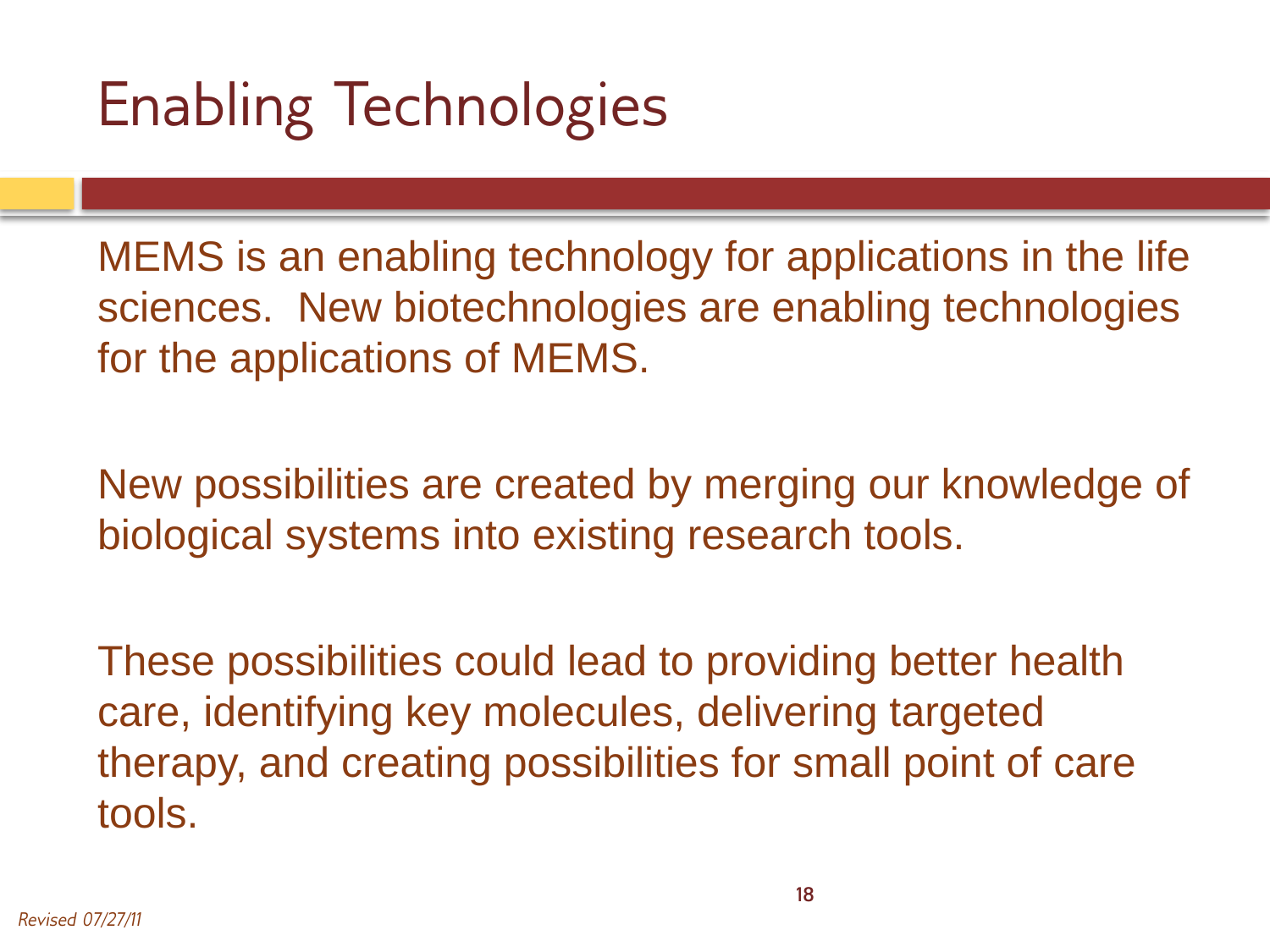

# Enabling Technologies
MEMS is an enabling technology for applications in the life sciences.  New biotechnologies are enabling technologies for the applications of MEMS.

New possibilities are created by merging our knowledge of biological systems into existing research tools.

These possibilities could lead to providing better health care, identifying key molecules, delivering targeted therapy, and creating possibilities for small point of care tools.